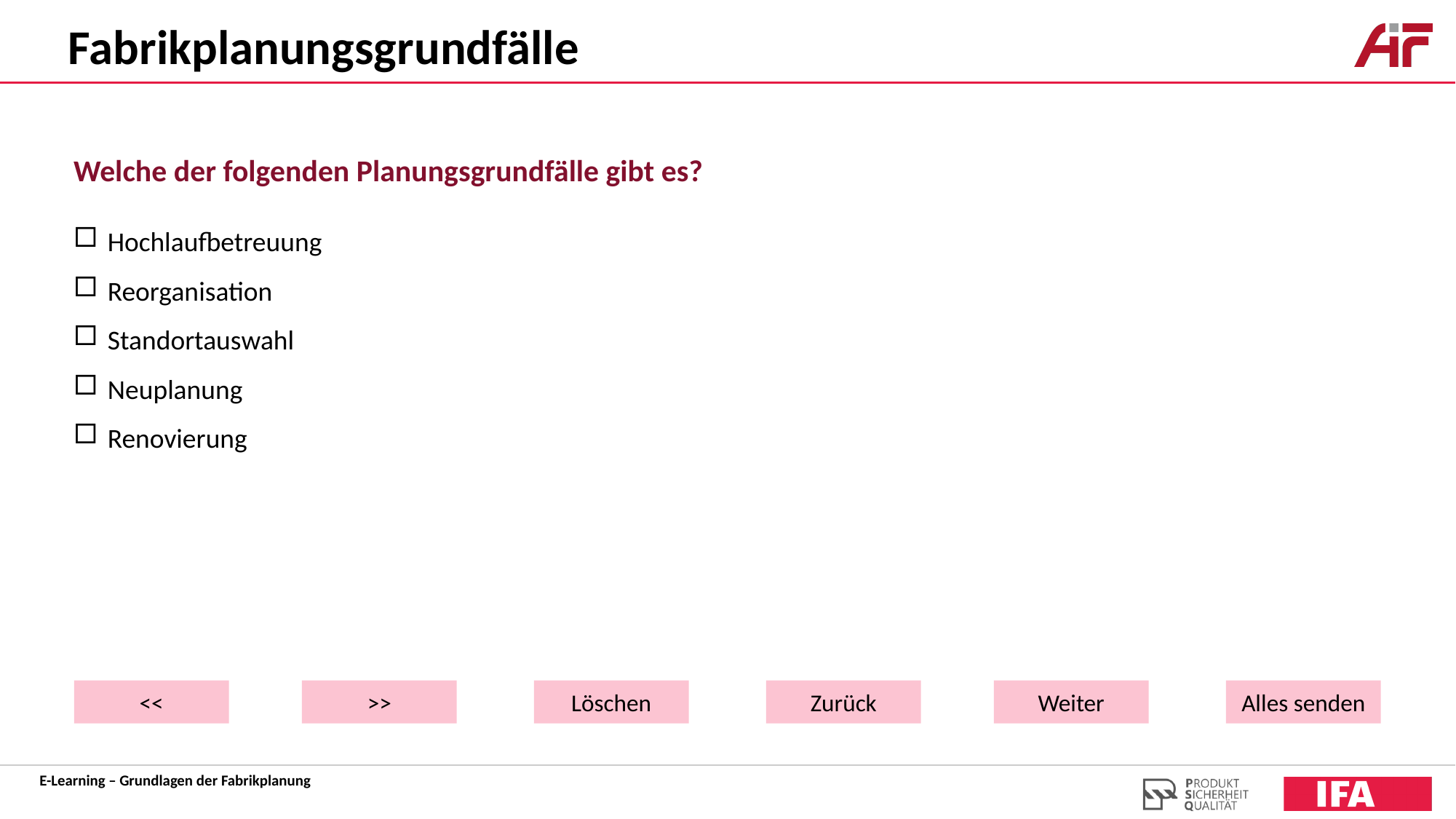

Fabrikplanungsgrundfälle
Welche der folgenden Planungsgrundfälle gibt es?

Hochlaufbetreuung
Reorganisation
Standortauswahl
Neuplanung
Renovierung
<<
>>
Löschen
Zurück
Weiter
Alles senden